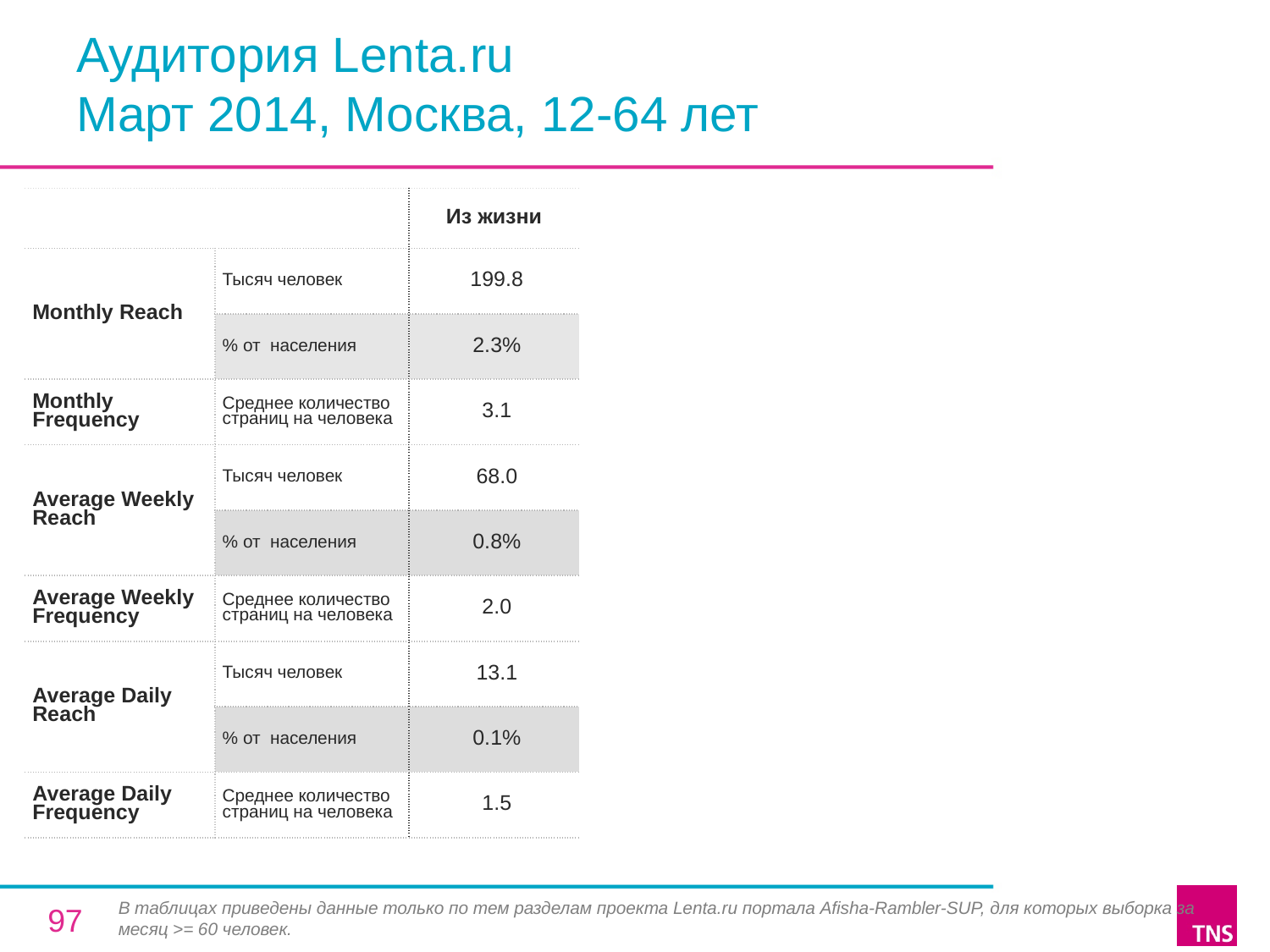

# Аудитория Lenta.ru Март 2014, Москва, 12-64 лет
|  |  | Из жизни |
| --- | --- | --- |
| Monthly Reach | Тысяч человек | 199.8 |
|  | % от населения | 2.3% |
| Monthly Frequency | Среднее количество страниц на человека | 3.1 |
| Average Weekly Reach | Тысяч человек | 68.0 |
|  | % от населения | 0.8% |
| Average Weekly Frequency | Среднее количество страниц на человека | 2.0 |
| Average Daily Reach | Тысяч человек | 13.1 |
|  | % от населения | 0.1% |
| Average Daily Frequency | Среднее количество страниц на человека | 1.5 |
В таблицах приведены данные только по тем разделам проекта Lenta.ru портала Afisha-Rambler-SUP, для которых выборка за месяц >= 60 человек.
97